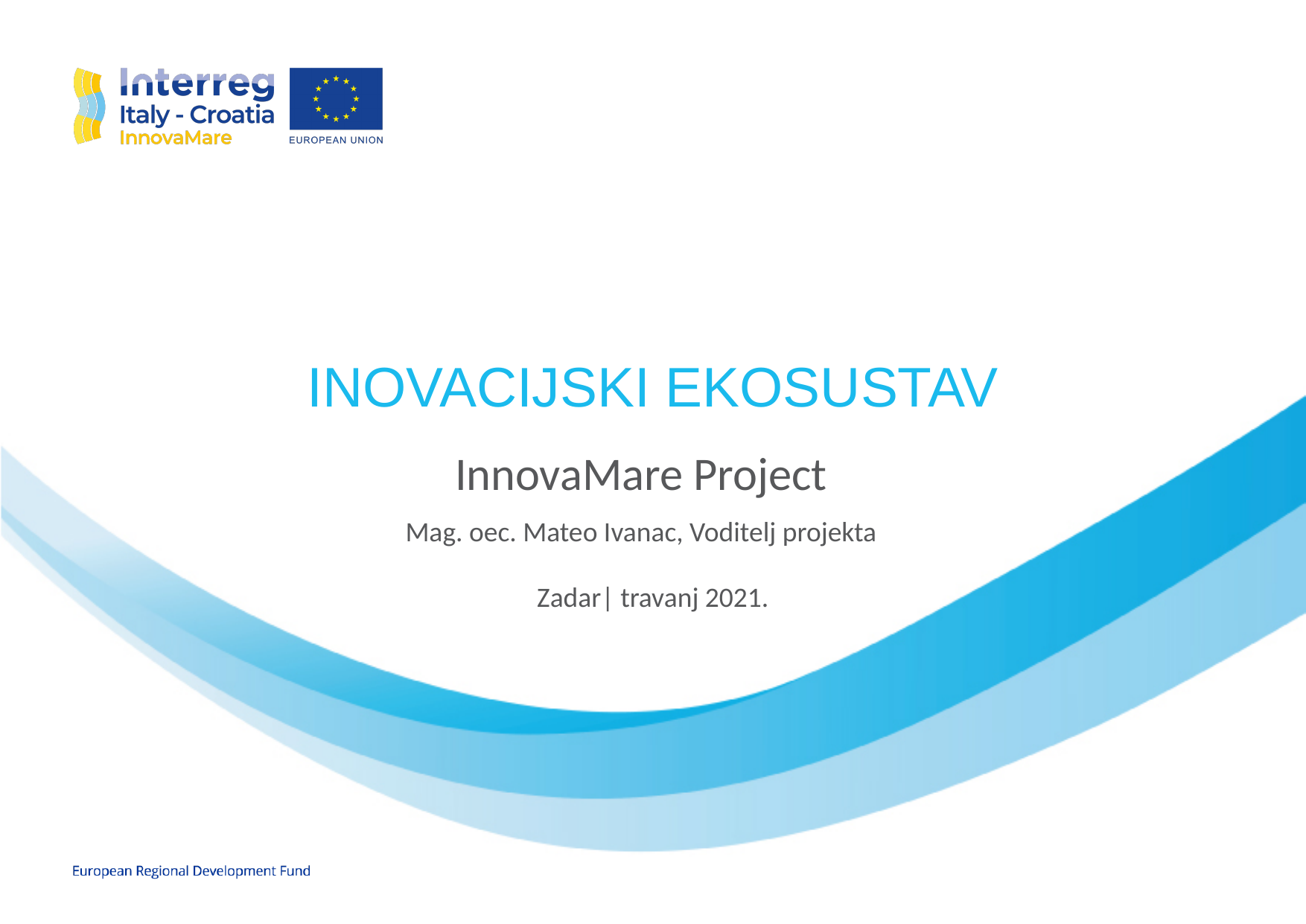

# INOVACIJSKI EKOSUSTAV
InnovaMare Project
Mag. oec. Mateo Ivanac, Voditelj projekta
Zadar| travanj 2021.